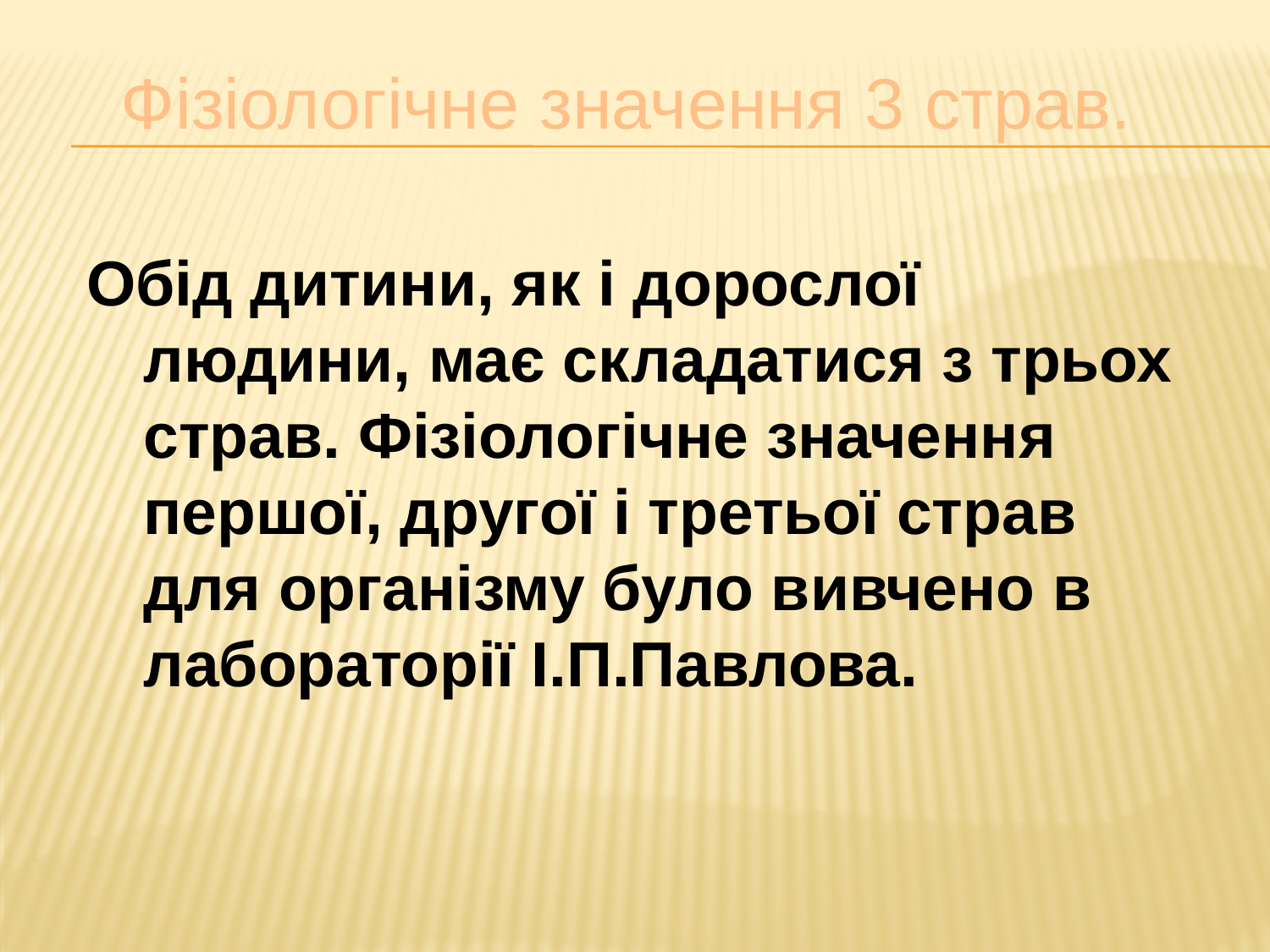

Фізіологічне значення 3 страв.
Обід дитини, як і дорослої людини, має складатися з трьох страв. Фізіологічне значення першої, другої і третьої страв для організму було вивчено в лабораторії І.П.Павлова.